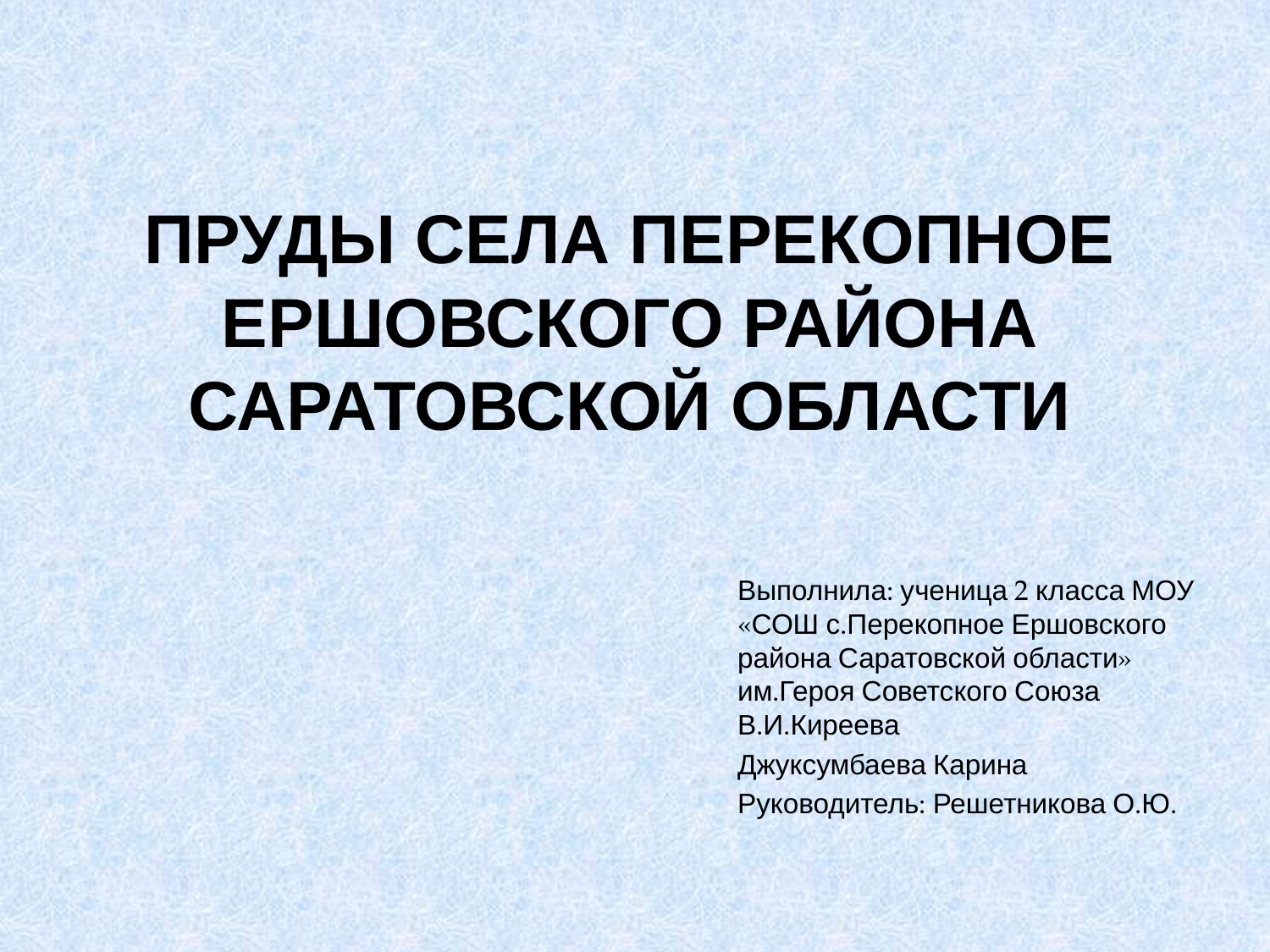

# Пруды села Перекопное Ершовского района Саратовской области
Выполнила: ученица 2 класса МОУ «СОШ с.Перекопное Ершовского района Саратовской области» им.Героя Советского Союза В.И.Киреева
Джуксумбаева Карина
Руководитель: Решетникова О.Ю.